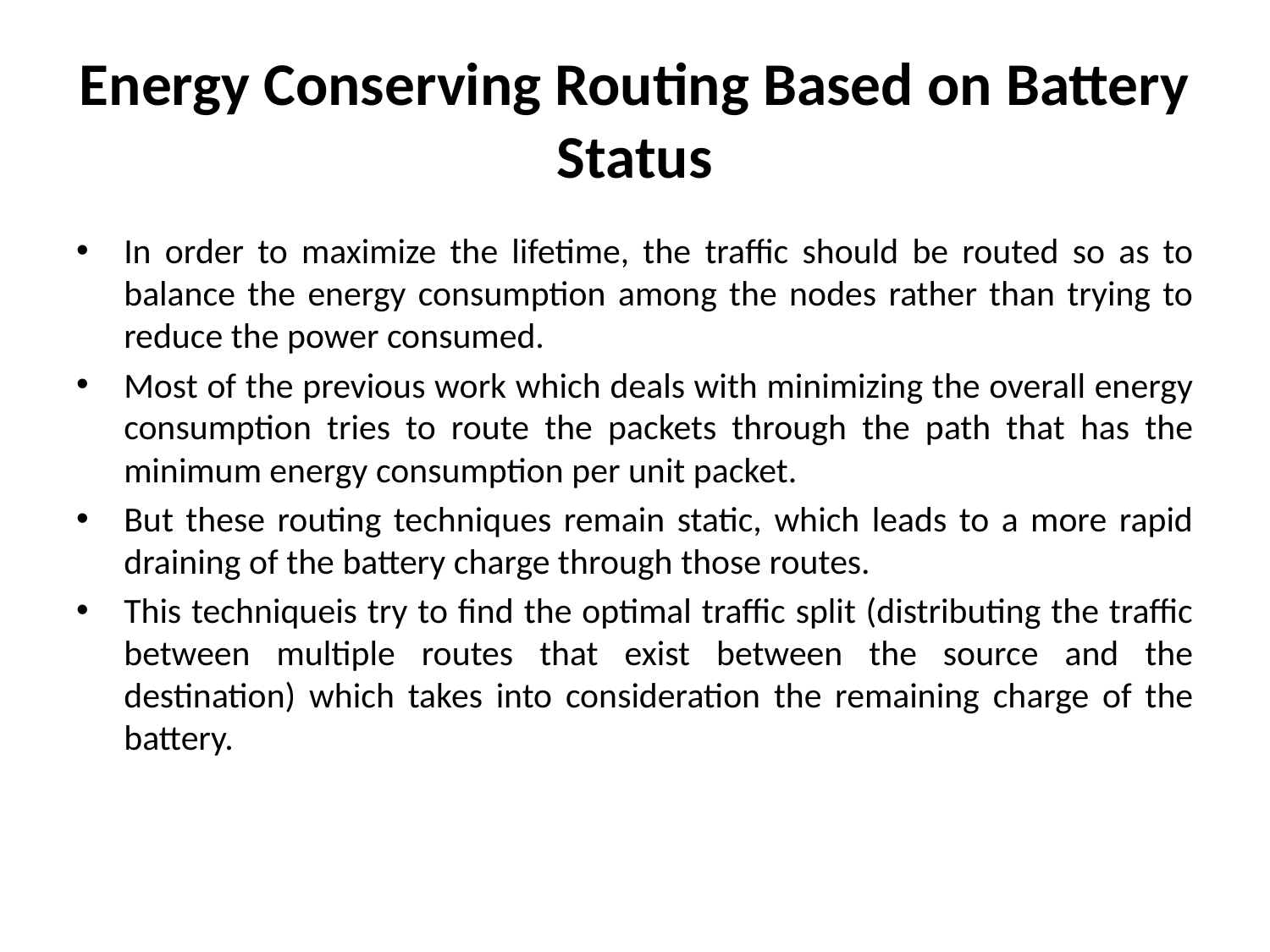

# Energy Conserving Routing Based on Battery Status
In order to maximize the lifetime, the traffic should be routed so as to balance the energy consumption among the nodes rather than trying to reduce the power consumed.
Most of the previous work which deals with minimizing the overall energy consumption tries to route the packets through the path that has the minimum energy consumption per unit packet.
But these routing techniques remain static, which leads to a more rapid draining of the battery charge through those routes.
This techniqueis try to find the optimal traffic split (distributing the traffic between multiple routes that exist between the source and the destination) which takes into consideration the remaining charge of the battery.